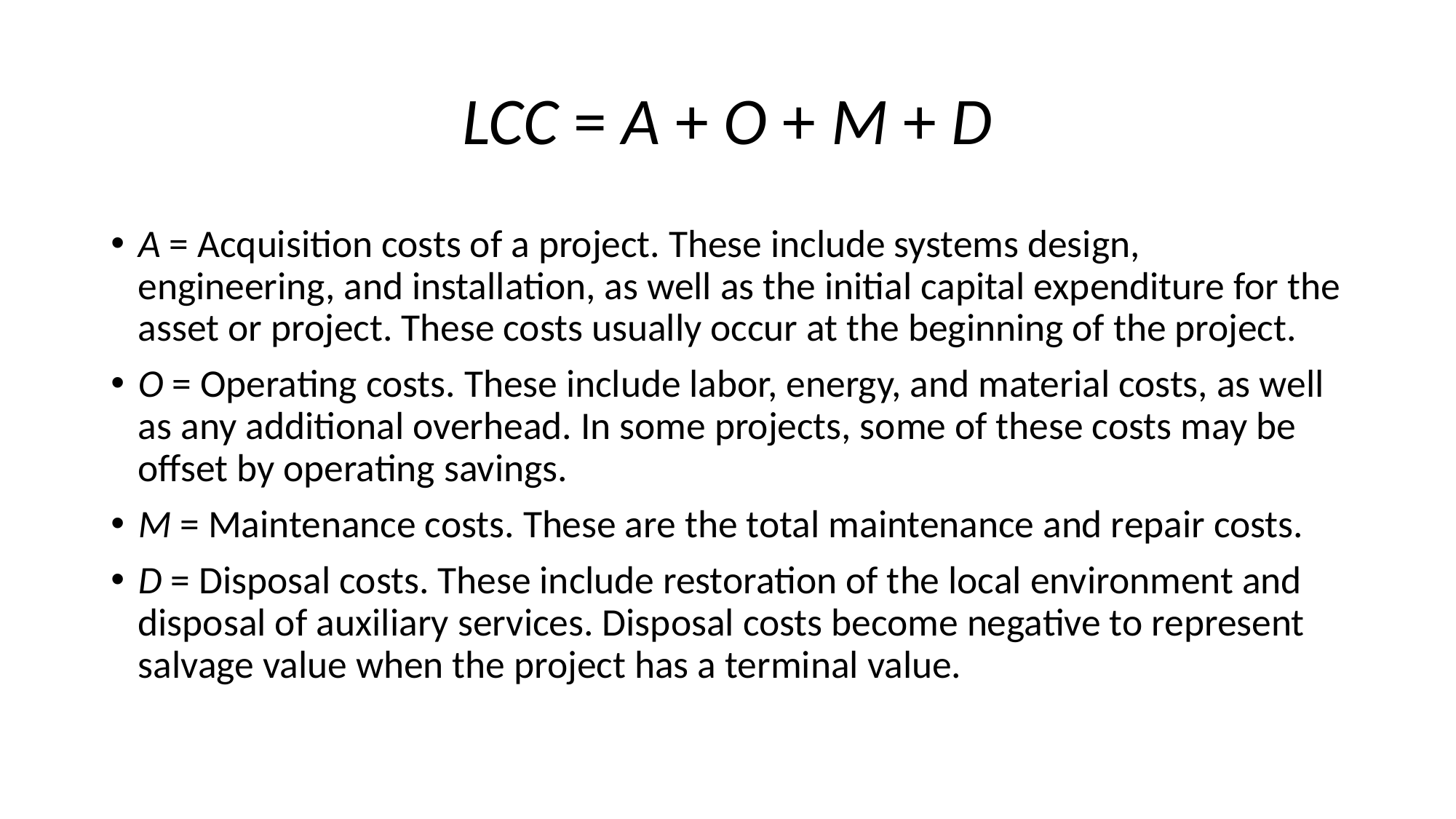

# LCC = A + O + M + D
A = Acquisition costs of a project. These include systems design, engineering, and installation, as well as the initial capital expenditure for the asset or project. These costs usually occur at the beginning of the project.
O = Operating costs. These include labor, energy, and material costs, as well as any additional overhead. In some projects, some of these costs may be offset by operating savings.
M = Maintenance costs. These are the total maintenance and repair costs.
D = Disposal costs. These include restoration of the local environment and disposal of auxiliary services. Disposal costs become negative to represent salvage value when the project has a terminal value.